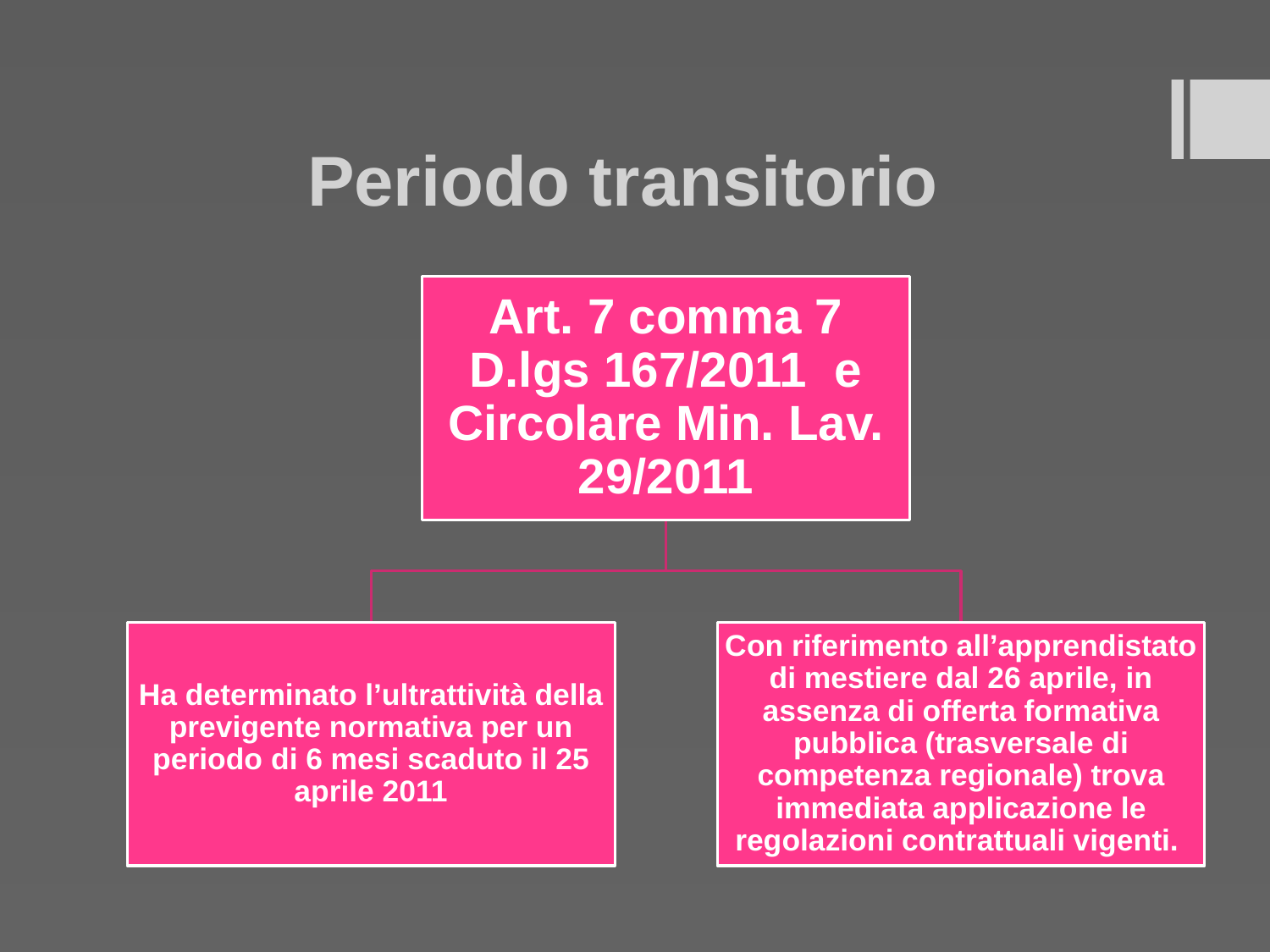

# Periodo transitorio
Art. 7 comma 7 D.lgs 167/2011  e Circolare Min. Lav. 29/2011
Ha determinato l’ultrattività della previgente normativa per un periodo di 6 mesi scaduto il 25 aprile 2011
Con riferimento all’apprendistato di mestiere dal 26 aprile, in assenza di offerta formativa pubblica (trasversale di competenza regionale) trova immediata applicazione le regolazioni contrattuali vigenti.